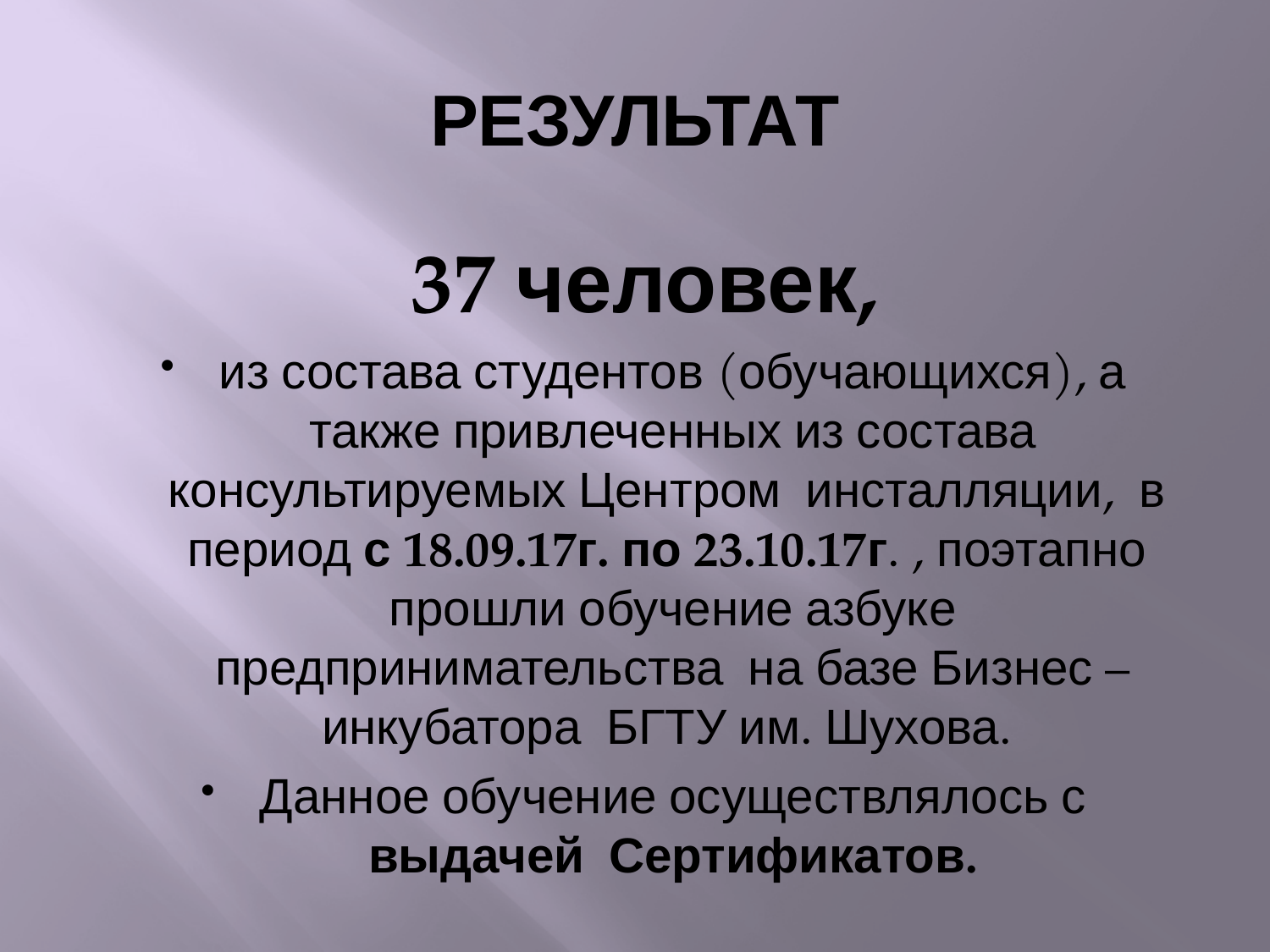

# РЕЗУЛЬТАТ
37 человек,
из состава студентов (обучающихся), а также привлеченных из состава консультируемых Центром  инсталляции,  в  период с 18.09.17г. по 23.10.17г. , поэтапно  прошли обучение азбуке предпринимательства  на базе Бизнес – инкубатора  БГТУ им. Шухова.
Данное обучение осуществлялось с выдачей  Сертификатов.